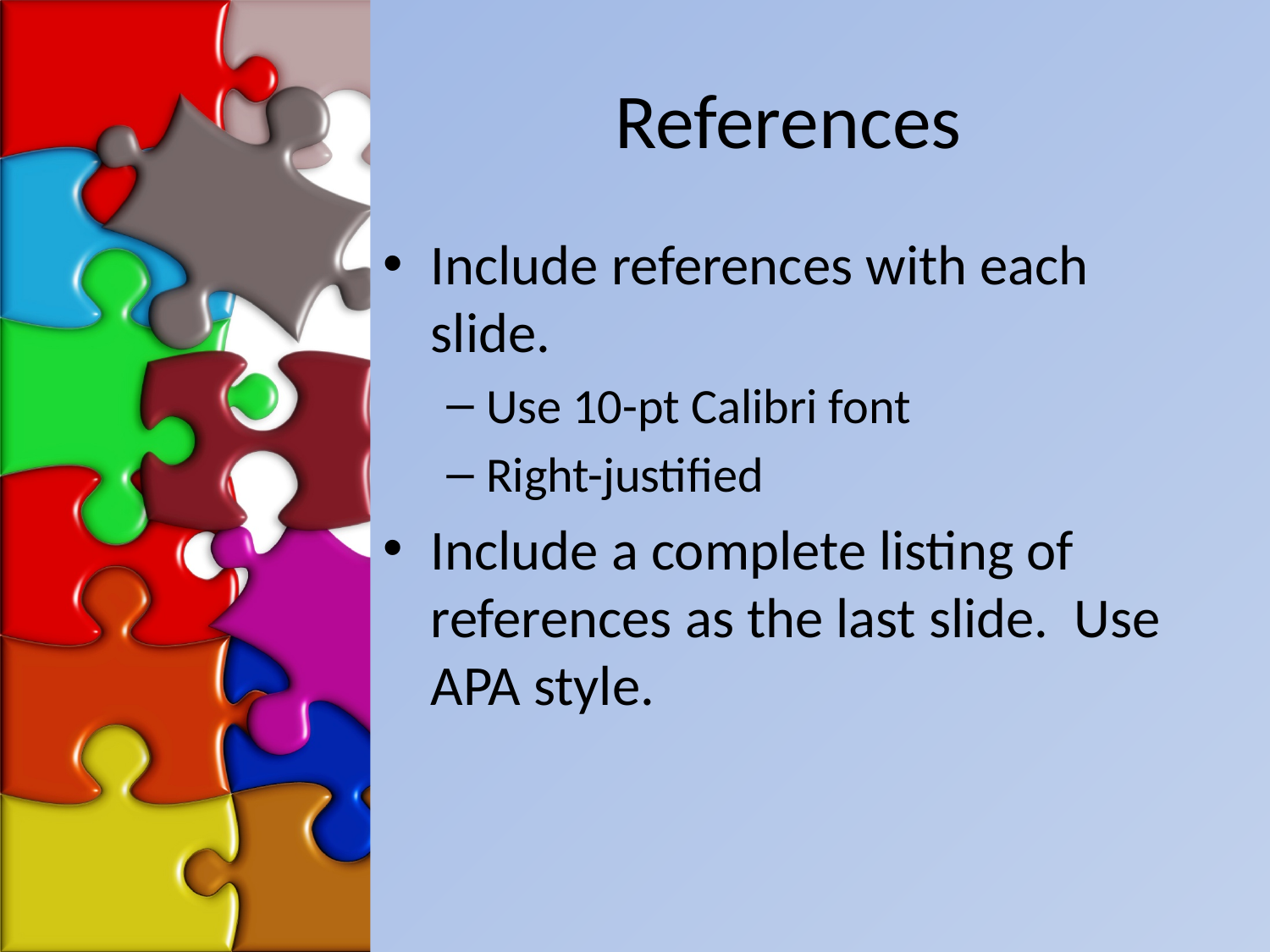

# References
Include references with each slide.
Use 10-pt Calibri font
Right-justified
Include a complete listing of references as the last slide.  Use APA style.